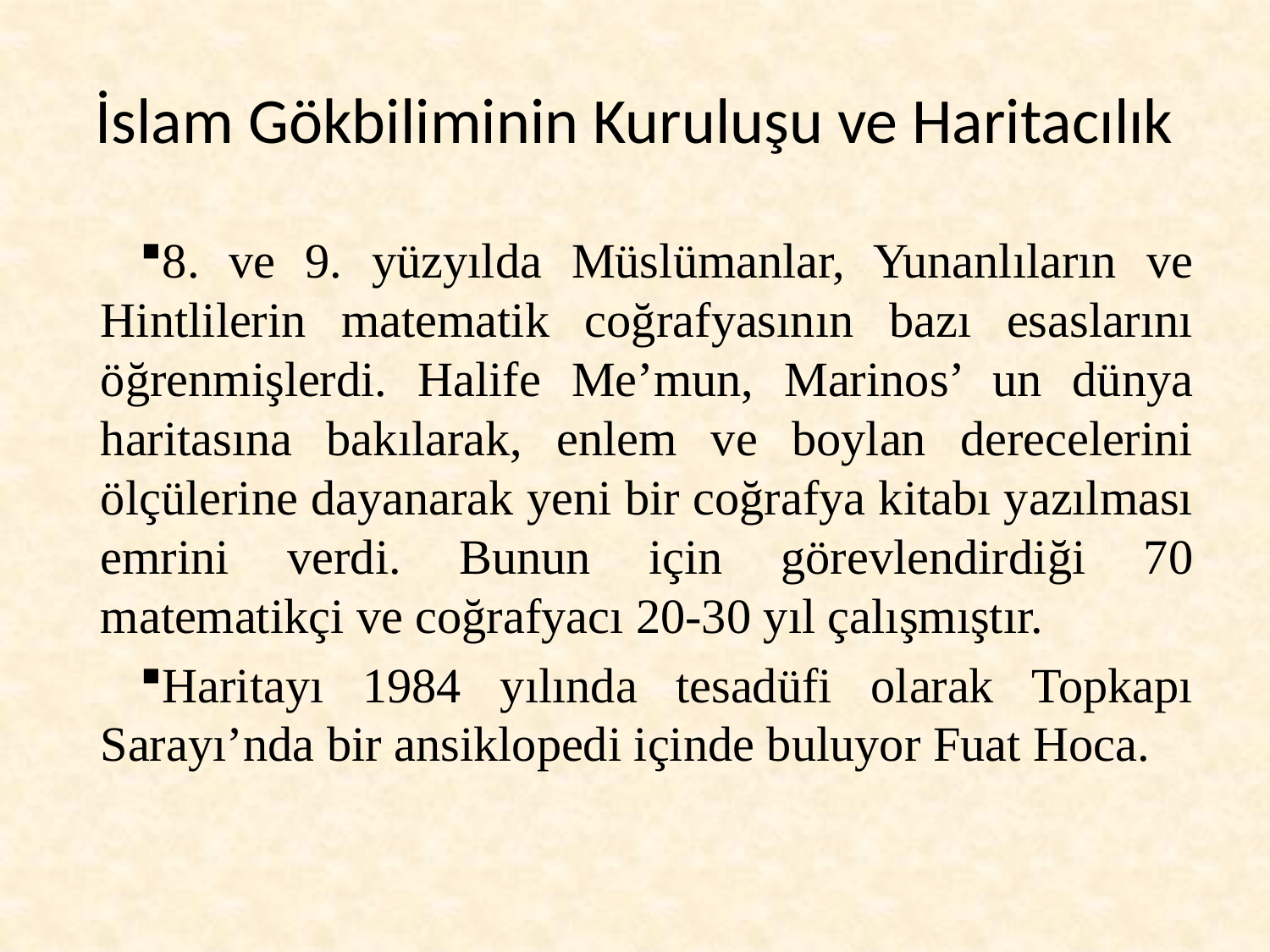

# İslam Gökbiliminin Kuruluşu ve Haritacılık
8. ve 9. yüzyılda Müslümanlar, Yunanlıların ve Hintlilerin matematik coğrafyasının bazı esaslarını öğrenmişlerdi. Halife Me’mun, Marinos’ un dünya haritasına bakılarak, enlem ve boylan derecelerini ölçülerine dayanarak yeni bir coğrafya kitabı yazılması emrini verdi. Bunun için görevlendirdiği 70 matematikçi ve coğrafyacı 20-30 yıl çalışmıştır.
Haritayı 1984 yılında tesadüfi olarak Topkapı Sarayı’nda bir ansiklopedi içinde buluyor Fuat Hoca.